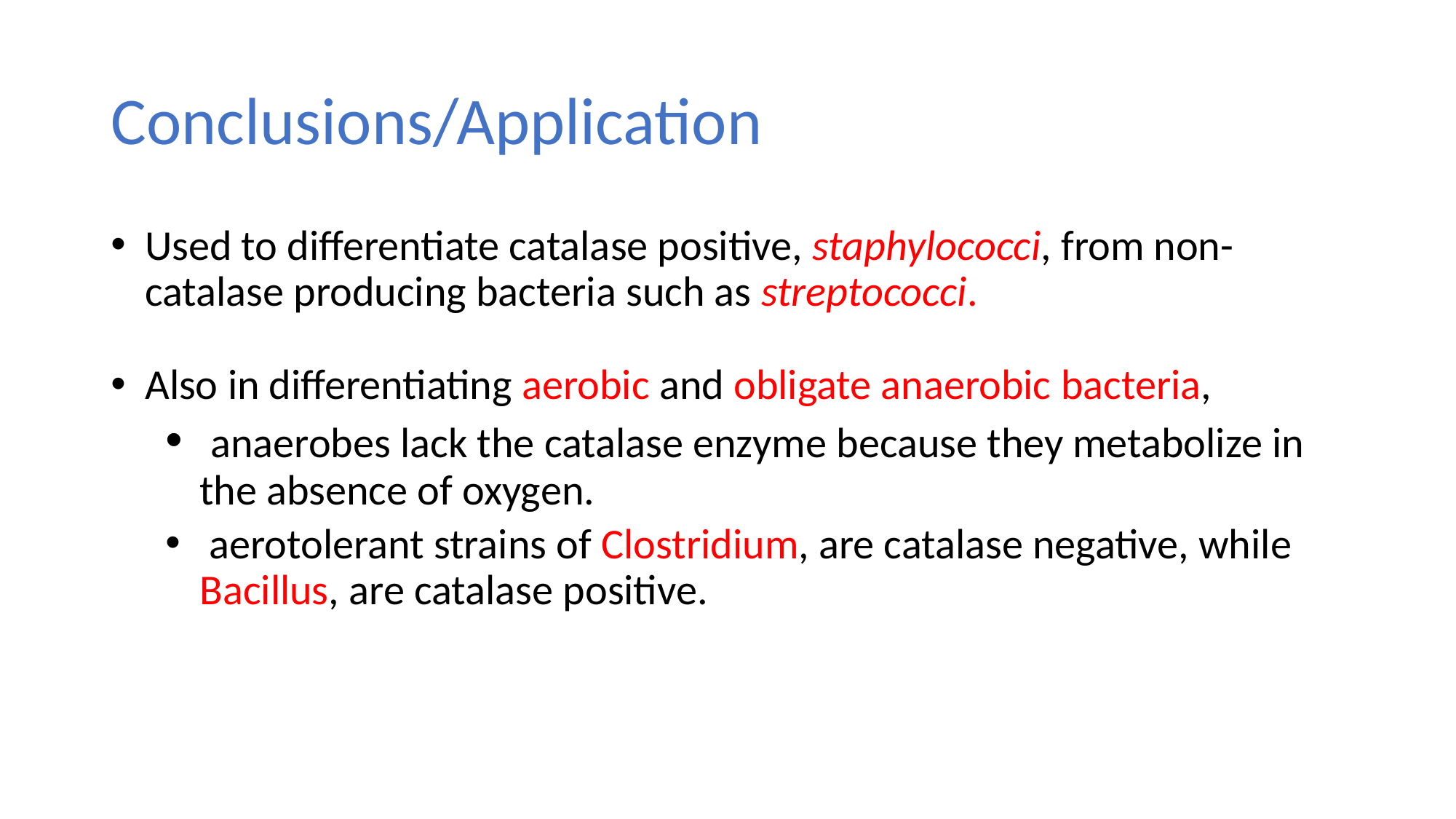

# Conclusions/Application
Used to differentiate catalase positive, staphylococci, from non-catalase producing bacteria such as streptococci.

Also in differentiating aerobic and obligate anaerobic bacteria,
 anaerobes lack the catalase enzyme because they metabolize in the absence of oxygen.
 aerotolerant strains of Clostridium, are catalase negative, while Bacillus, are catalase positive.